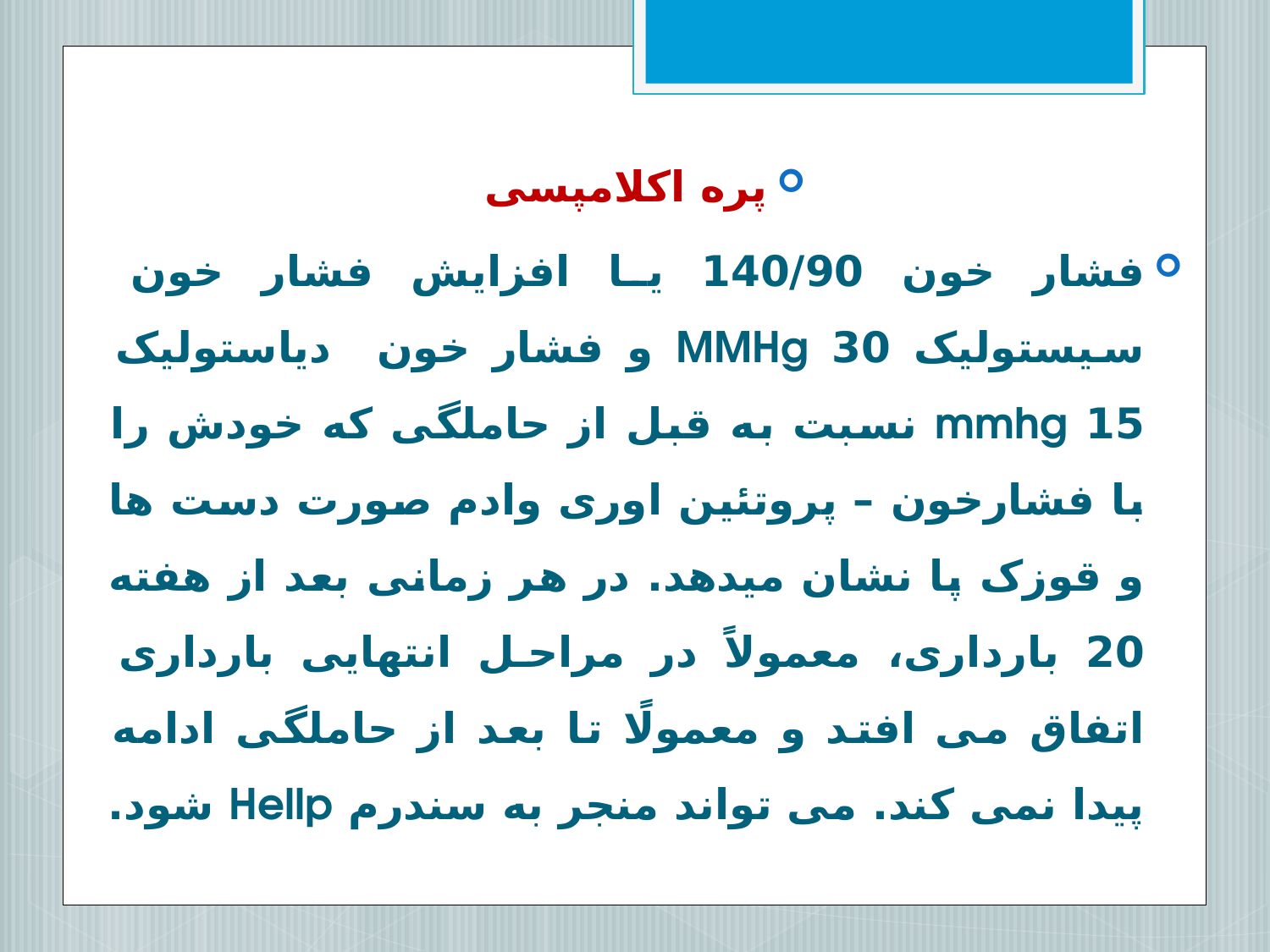

پره اکلامپسی
فشار خون 140/90 یا افزایش فشار خون سیستولیک 30 MMHg و فشار خون  دیاستولیک 15 mmhg نسبت به قبل از حاملگی که خودش را با فشارخون – پروتئین اوری وادم صورت دست ها و قوزک پا نشان میدهد. در هر زمانی بعد از هفته 20 بارداری، معمولاً در مراحل انتهایی بارداری اتفاق می افتد و معمولًا تا بعد از حاملگی ادامه پیدا نمی کند. می تواند منجر به سندرم Hellp شود.